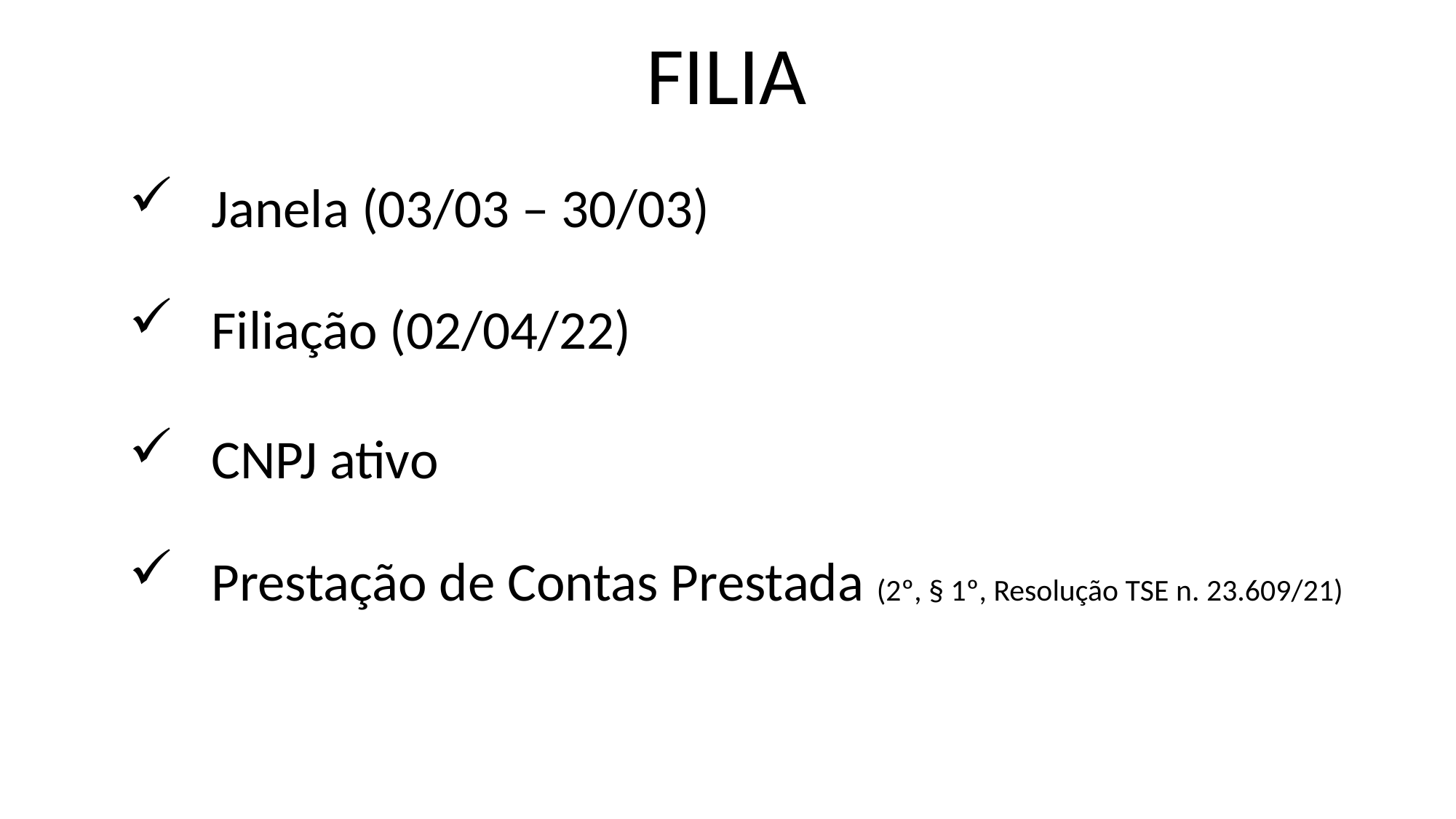

FILIA
Janela (03/03 – 30/03)
Filiação (02/04/22)
CNPJ ativo

Prestação de Contas Prestada (2º, § 1º, Resolução TSE n. 23.609/21)